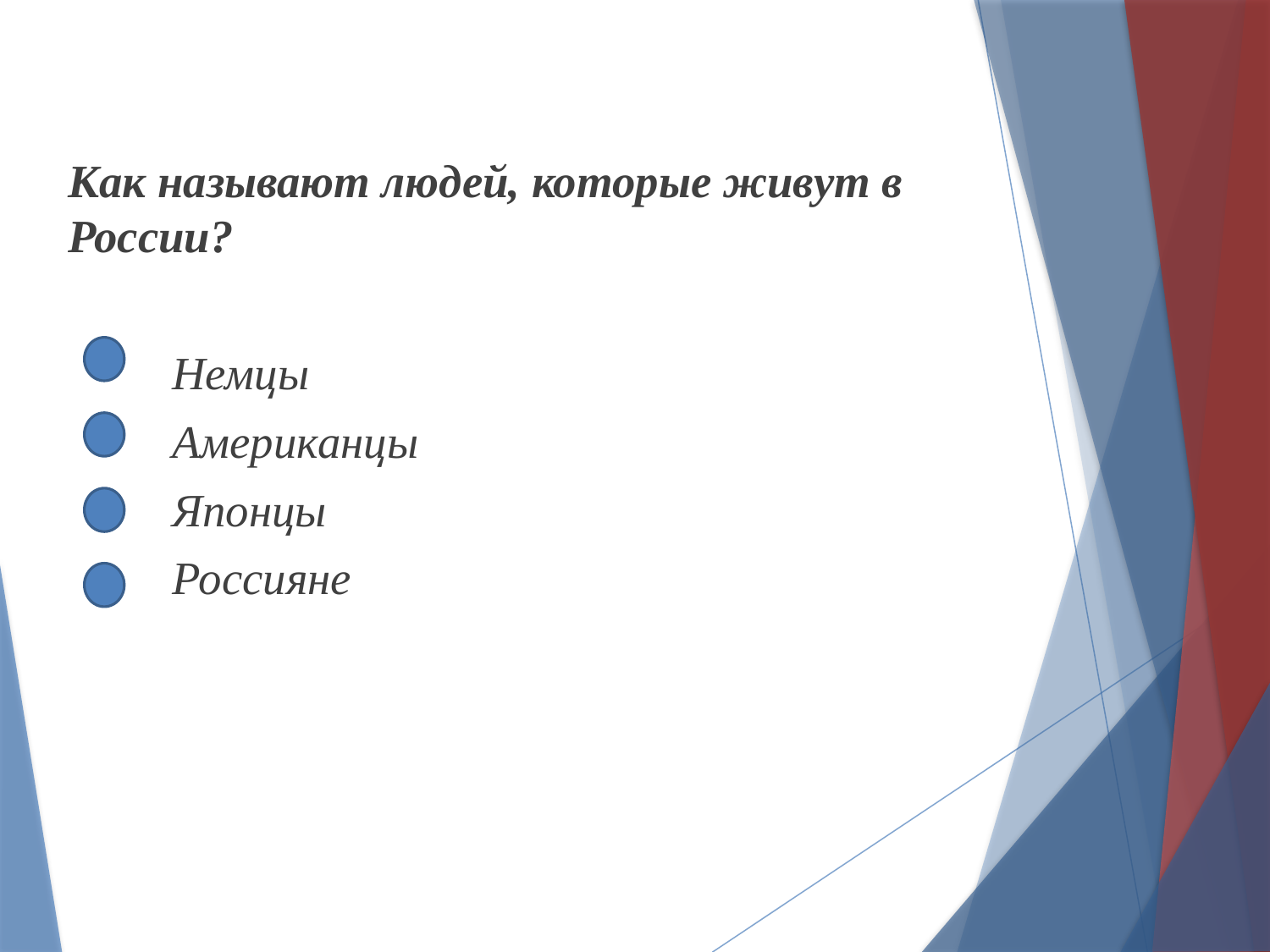

Как называют людей, которые живут в России?

	 Немцы
	 Американцы
	 Японцы
	 Россияне